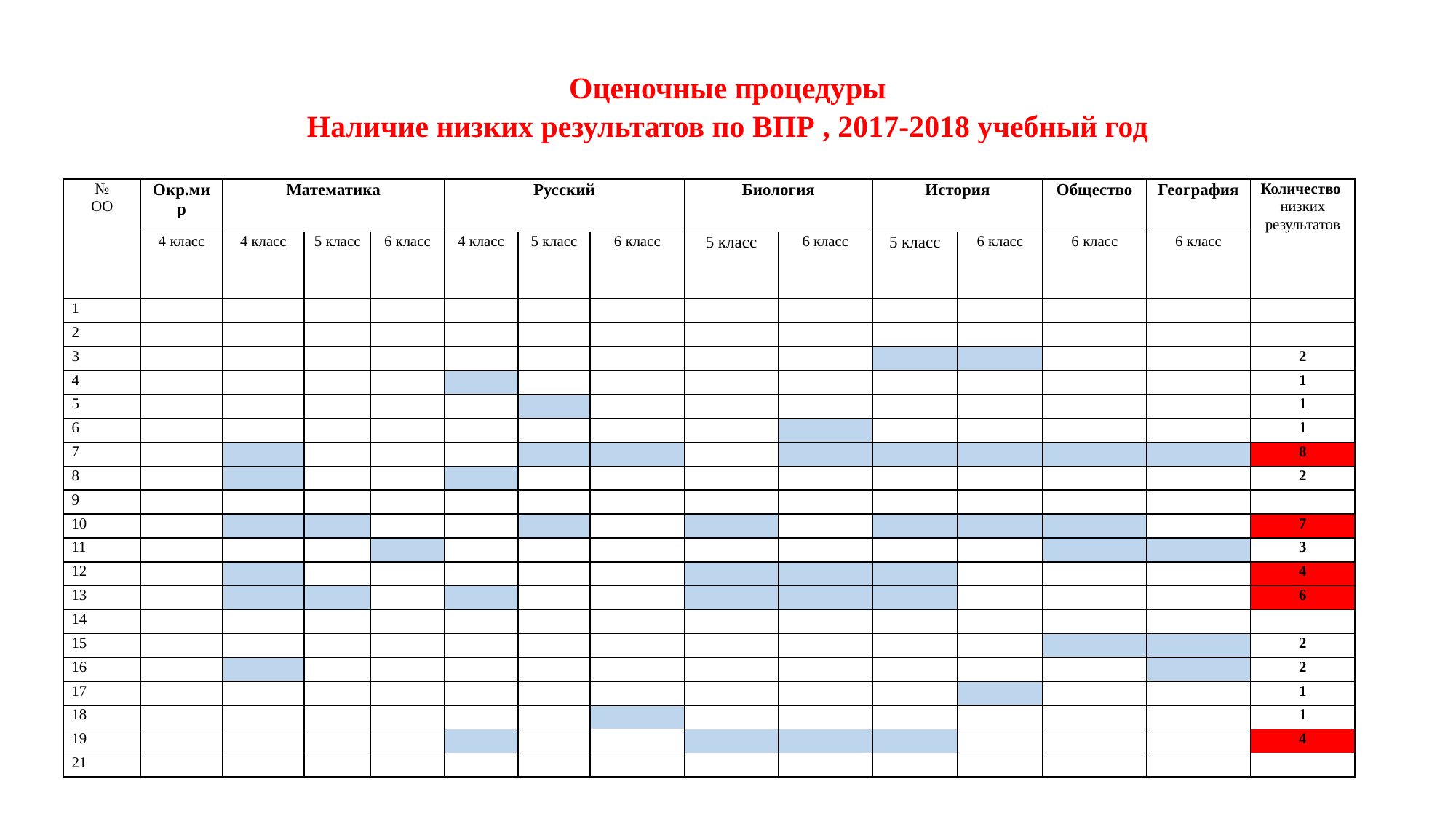

# Оценочные процедуры Наличие низких результатов по ВПР , 2017-2018 учебный год
| № ОО | Окр.мир | Математика |  |  | Русский |  |  | Биология |  | История |  | Общество | География | Количество низких результатов |
| --- | --- | --- | --- | --- | --- | --- | --- | --- | --- | --- | --- | --- | --- | --- |
|  | 4 класс | 4 класс | 5 класс | 6 класс | 4 класс | 5 класс | 6 класс | 5 класс | 6 класс | 5 класс | 6 класс | 6 класс | 6 класс |  |
| 1 |  |  |  |  |  |  |  |  |  |  |  |  |  |  |
| 2 |  |  |  |  |  |  |  |  |  |  |  |  |  |  |
| 3 |  |  |  |  |  |  |  |  |  |  |  |  |  | 2 |
| 4 |  |  |  |  |  |  |  |  |  |  |  |  |  | 1 |
| 5 |  |  |  |  |  |  |  |  |  |  |  |  |  | 1 |
| 6 |  |  |  |  |  |  |  |  |  |  |  |  |  | 1 |
| 7 |  |  |  |  |  |  |  |  |  |  |  |  |  | 8 |
| 8 |  |  |  |  |  |  |  |  |  |  |  |  |  | 2 |
| 9 |  |  |  |  |  |  |  |  |  |  |  |  |  |  |
| 10 |  |  |  |  |  |  |  |  |  |  |  |  |  | 7 |
| 11 |  |  |  |  |  |  |  |  |  |  |  |  |  | 3 |
| 12 |  |  |  |  |  |  |  |  |  |  |  |  |  | 4 |
| 13 |  |  |  |  |  |  |  |  |  |  |  |  |  | 6 |
| 14 |  |  |  |  |  |  |  |  |  |  |  |  |  |  |
| 15 |  |  |  |  |  |  |  |  |  |  |  |  |  | 2 |
| 16 |  |  |  |  |  |  |  |  |  |  |  |  |  | 2 |
| 17 |  |  |  |  |  |  |  |  |  |  |  |  |  | 1 |
| 18 |  |  |  |  |  |  |  |  |  |  |  |  |  | 1 |
| 19 |  |  |  |  |  |  |  |  |  |  |  |  |  | 4 |
| 21 |  |  |  |  |  |  |  |  |  |  |  |  |  |  |